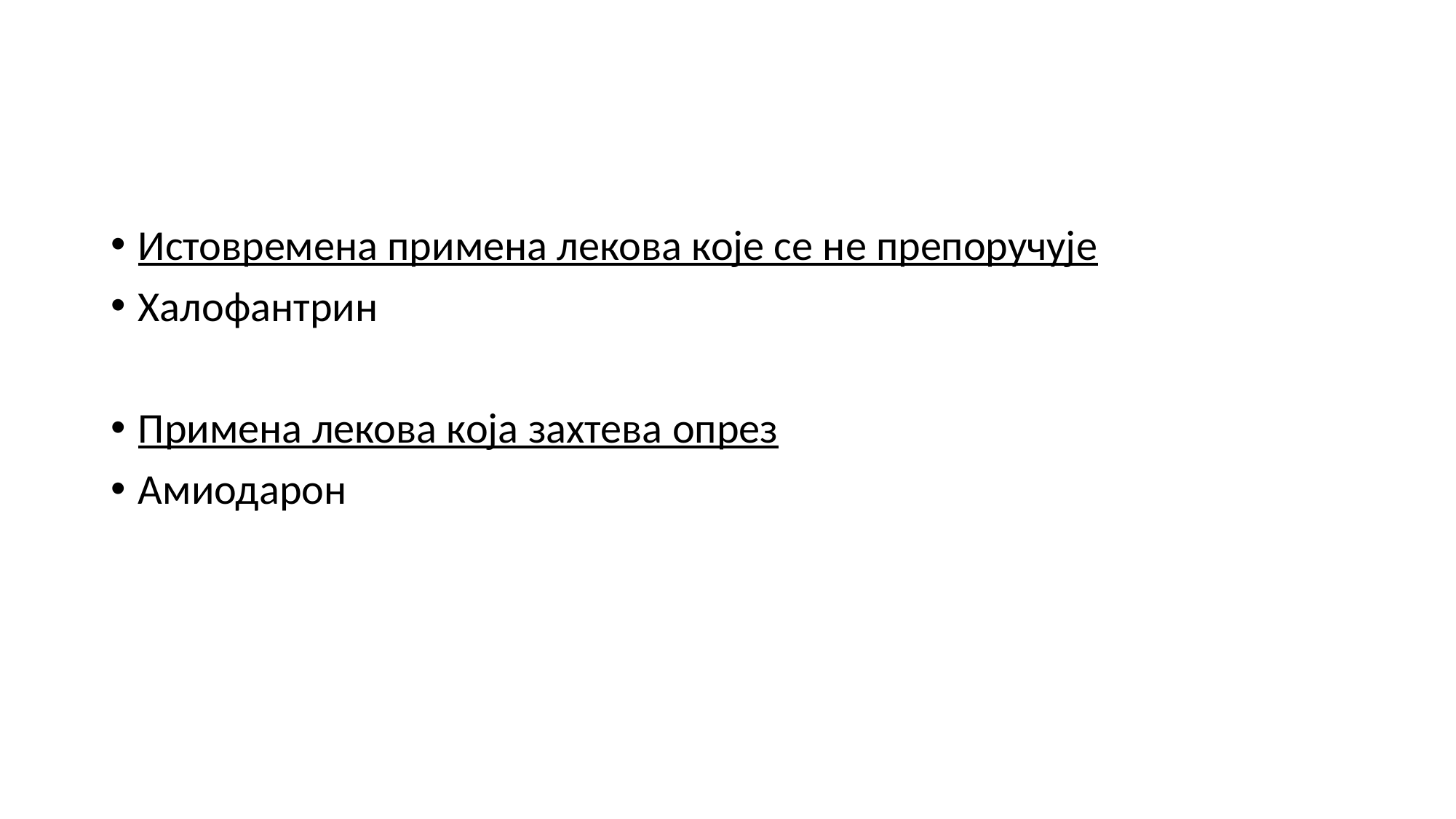

#
Истовремена примена лекова које се не препоручује
Халофантрин

Примена лекова која захтева опрез
Амиодарон